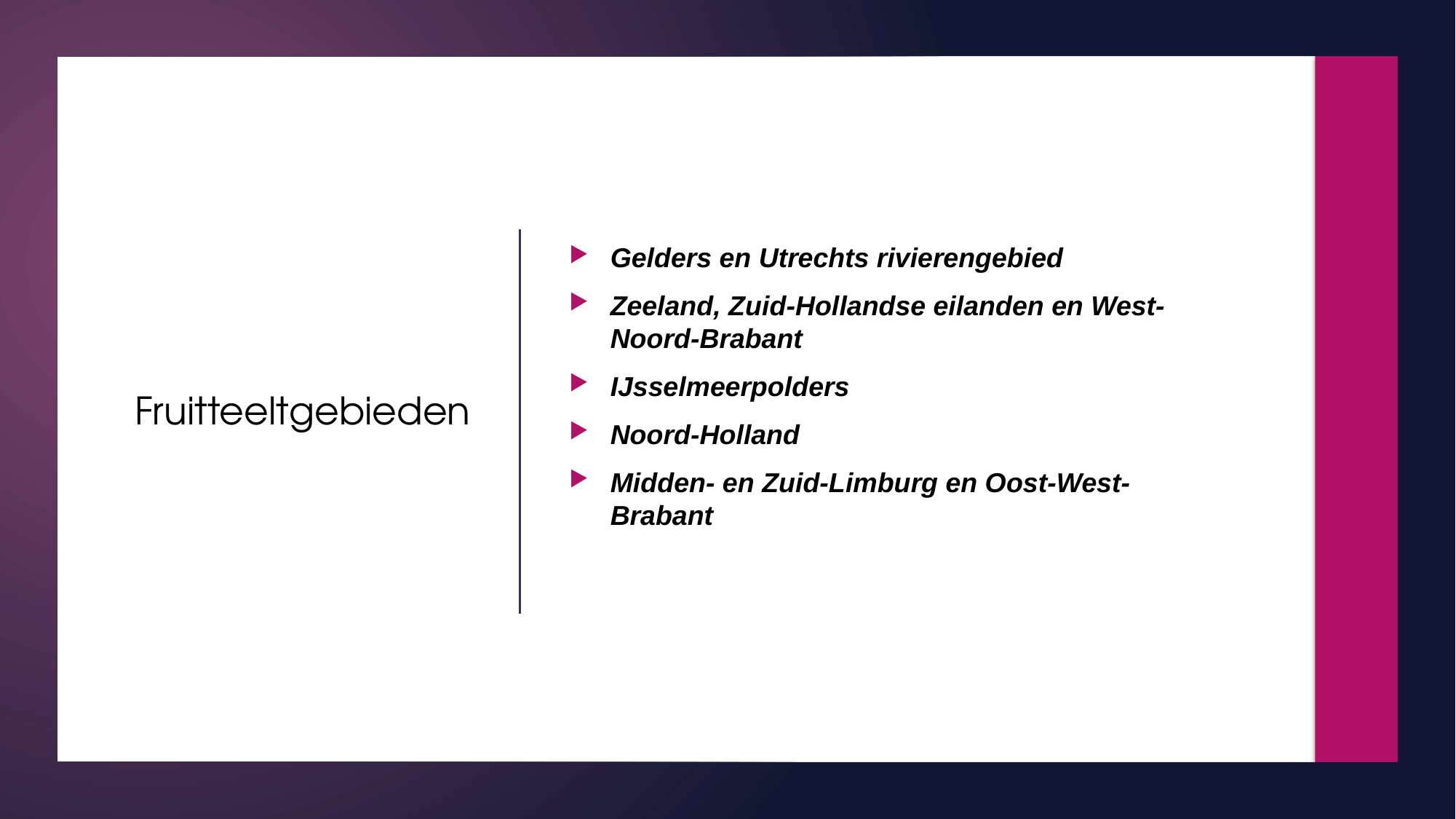

Gelders en Utrechts rivierengebied
Zeeland, Zuid-Hollandse eilanden en West-Noord-Brabant
IJsselmeerpolders
Noord-Holland
Midden- en Zuid-Limburg en Oost-West-Brabant

# Fruitteeltgebieden